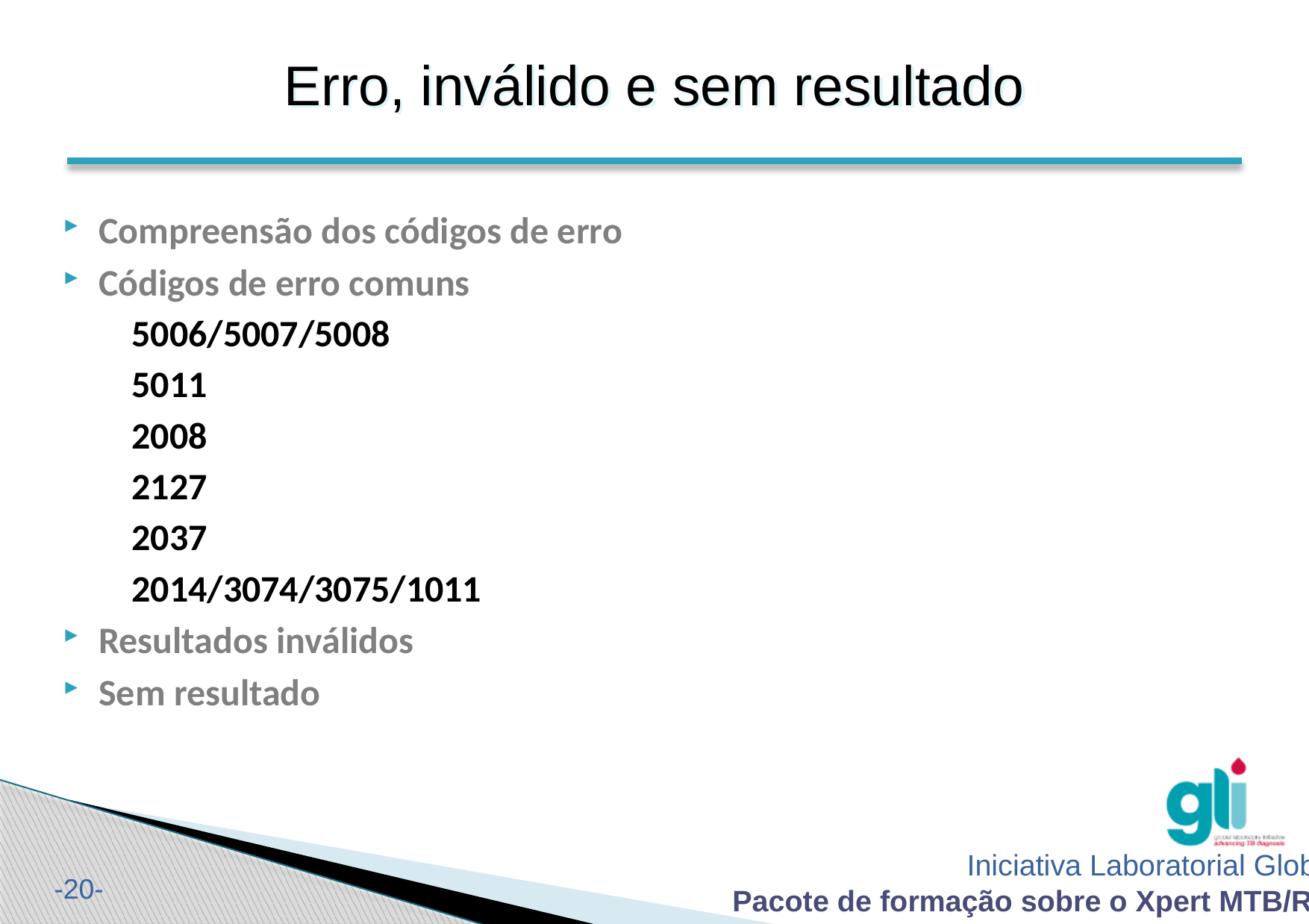

Erro, inválido e sem resultado
Compreensão dos códigos de erro
Códigos de erro comuns
5006/5007/5008
5011
2008
2127
2037
2014/3074/3075/1011
Resultados inválidos
Sem resultado